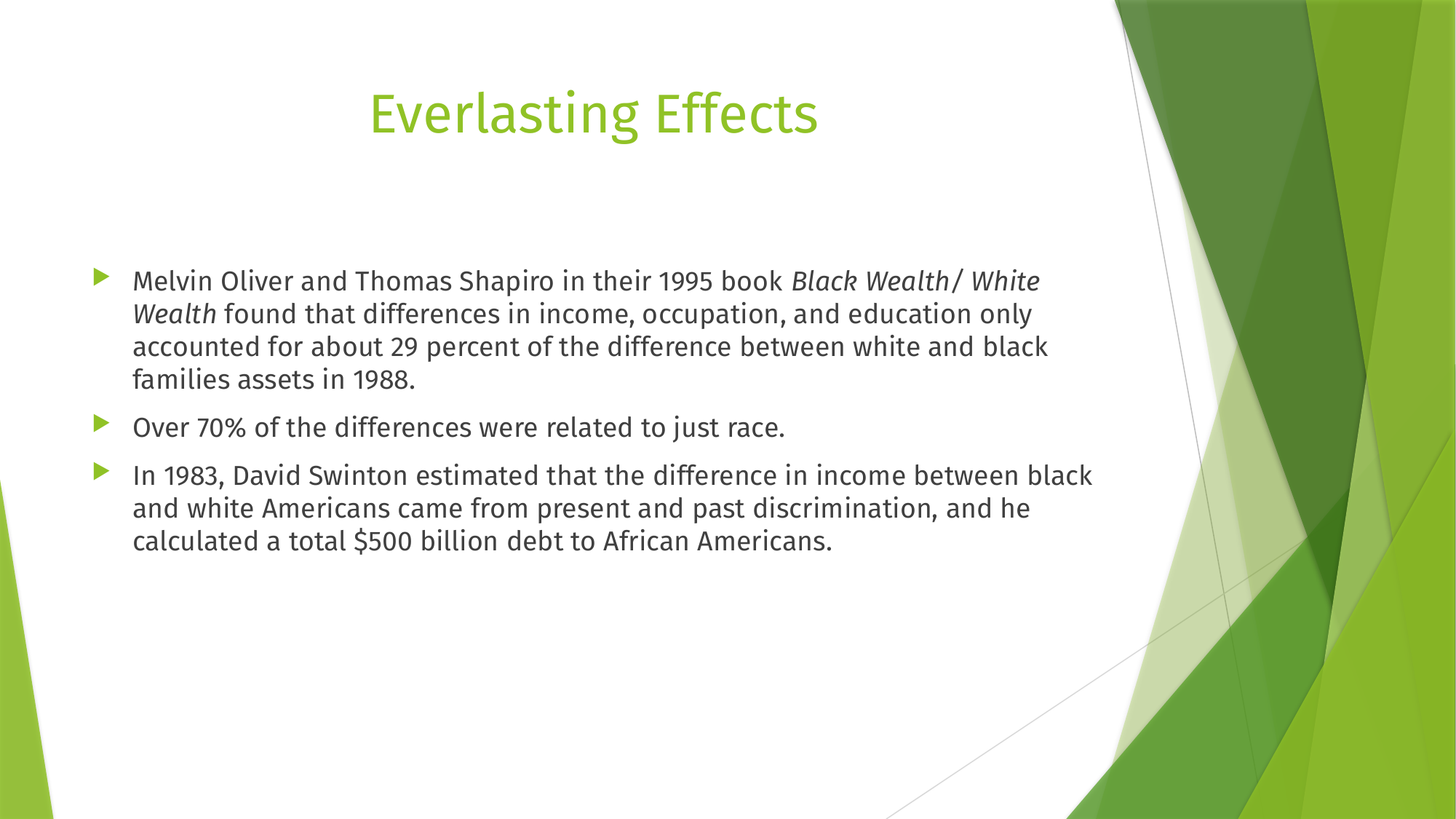

# Everlasting Effects
Melvin Oliver and Thomas Shapiro in their 1995 book Black Wealth/ White Wealth found that differences in income, occupation, and education only accounted for about 29 percent of the difference between white and black families assets in 1988.
Over 70% of the differences were related to just race.
In 1983, David Swinton estimated that the difference in income between black and white Americans came from present and past discrimination, and he calculated a total $500 billion debt to African Americans.